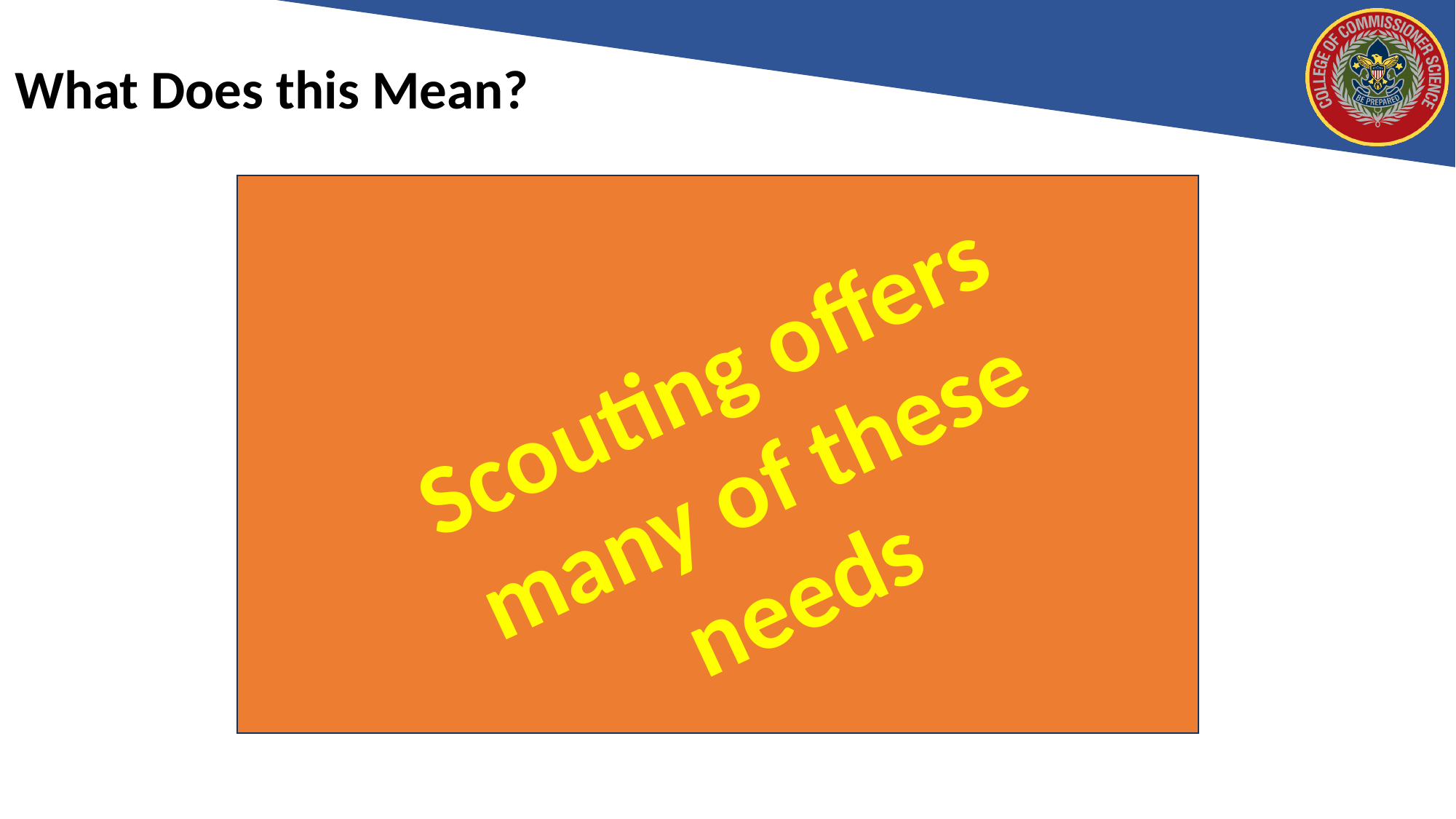

# What Does this Mean?

Scouting offers many of these needs

Those who are non-religious tend to still look for community, support, and identity
The non-religious do not donate less money to charities in comparison to the religious
They still adhere to moral codes, especially more universally accepted ones
Continue to find value and meaning in family
Equally active in non-religious forms of civic engagement